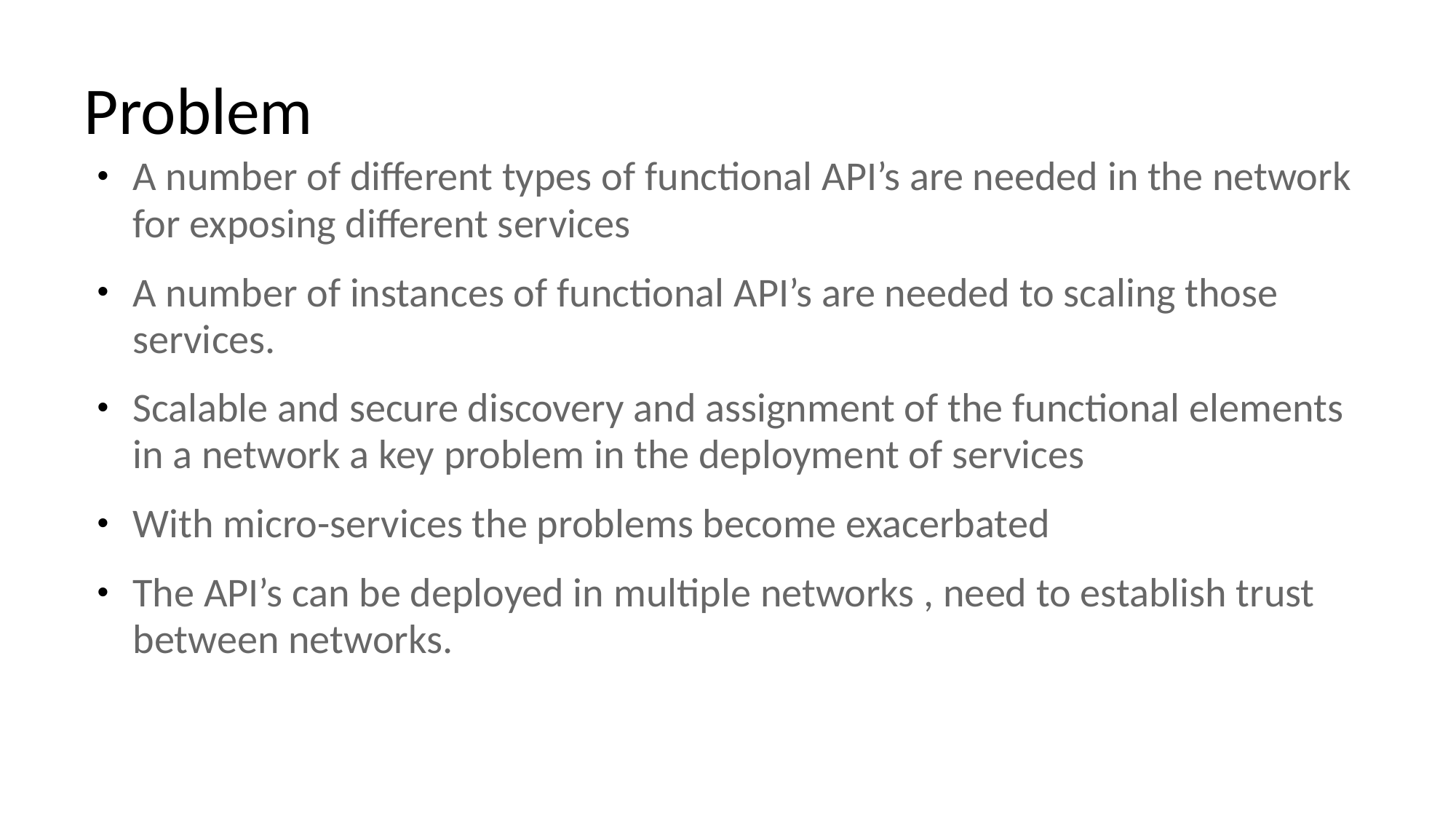

# Problem
A number of different types of functional API’s are needed in the network for exposing different services
A number of instances of functional API’s are needed to scaling those services.
Scalable and secure discovery and assignment of the functional elements in a network a key problem in the deployment of services
With micro-services the problems become exacerbated
The API’s can be deployed in multiple networks , need to establish trust between networks.